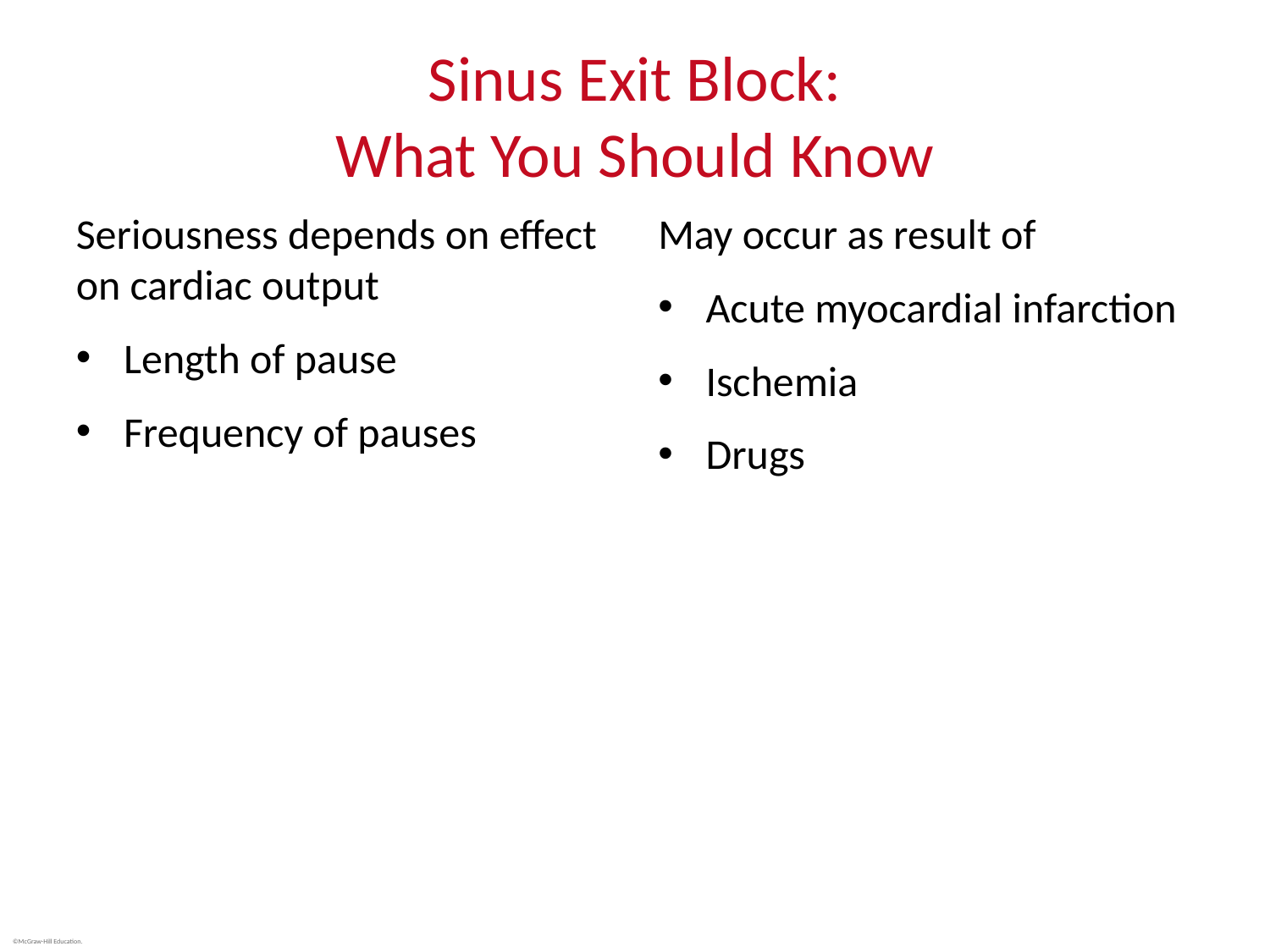

# Sinus Exit Block: What You Should Know
Seriousness depends on effect on cardiac output
Length of pause
Frequency of pauses

May occur as result of
Acute myocardial infarction
Ischemia
Drugs